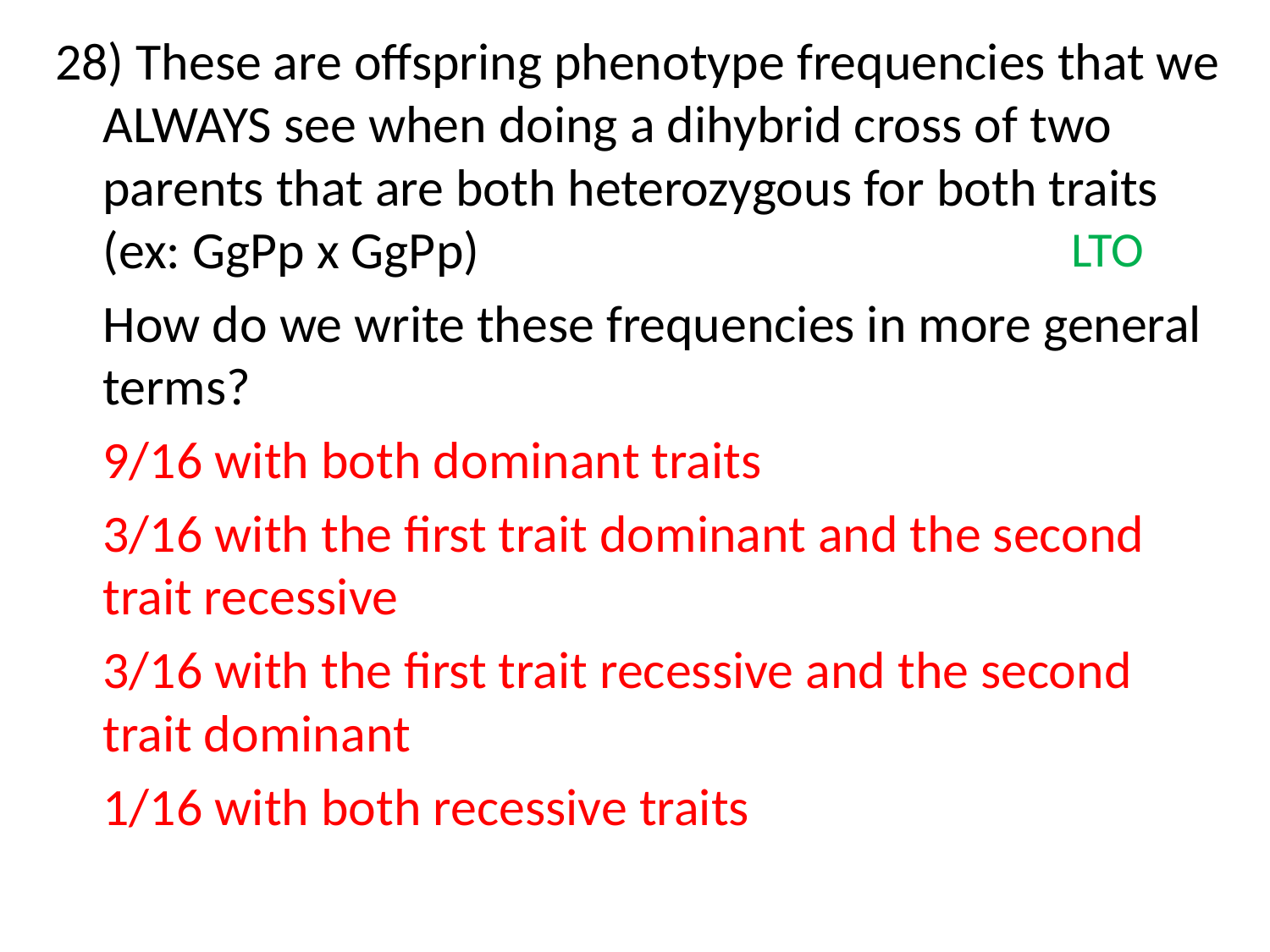

28) These are offspring phenotype frequencies that we ALWAYS see when doing a dihybrid cross of two parents that are both heterozygous for both traits (ex: GgPp x GgPp)
	How do we write these frequencies in more general terms?
	9/16 with both dominant traits
	3/16 with the first trait dominant and the second trait recessive
	3/16 with the first trait recessive and the second trait dominant
	1/16 with both recessive traits
LTO